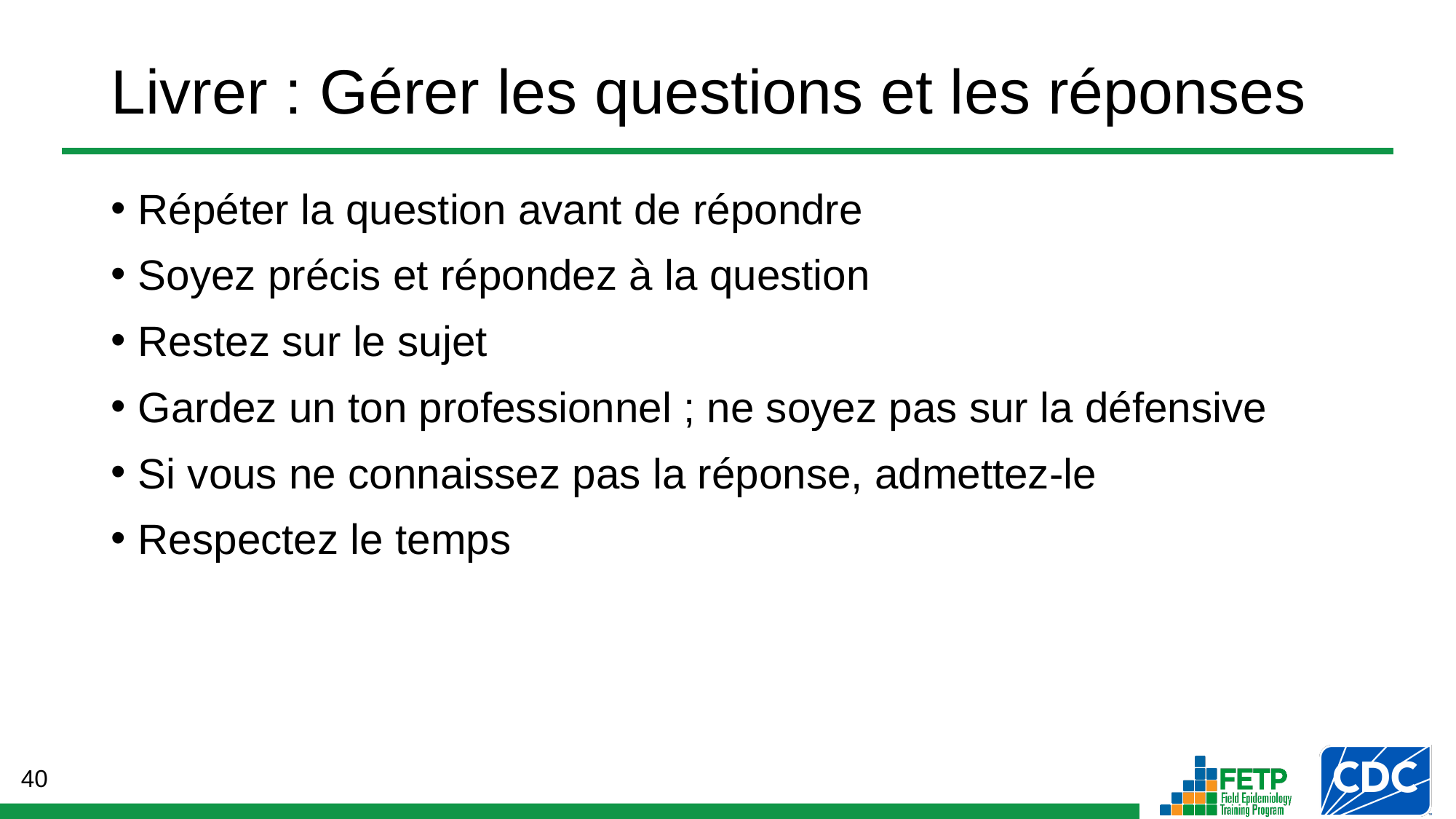

# Livrer : Gérer les questions et les réponses
Répéter la question avant de répondre
Soyez précis et répondez à la question
Restez sur le sujet
Gardez un ton professionnel ; ne soyez pas sur la défensive
Si vous ne connaissez pas la réponse, admettez-le
Respectez le temps